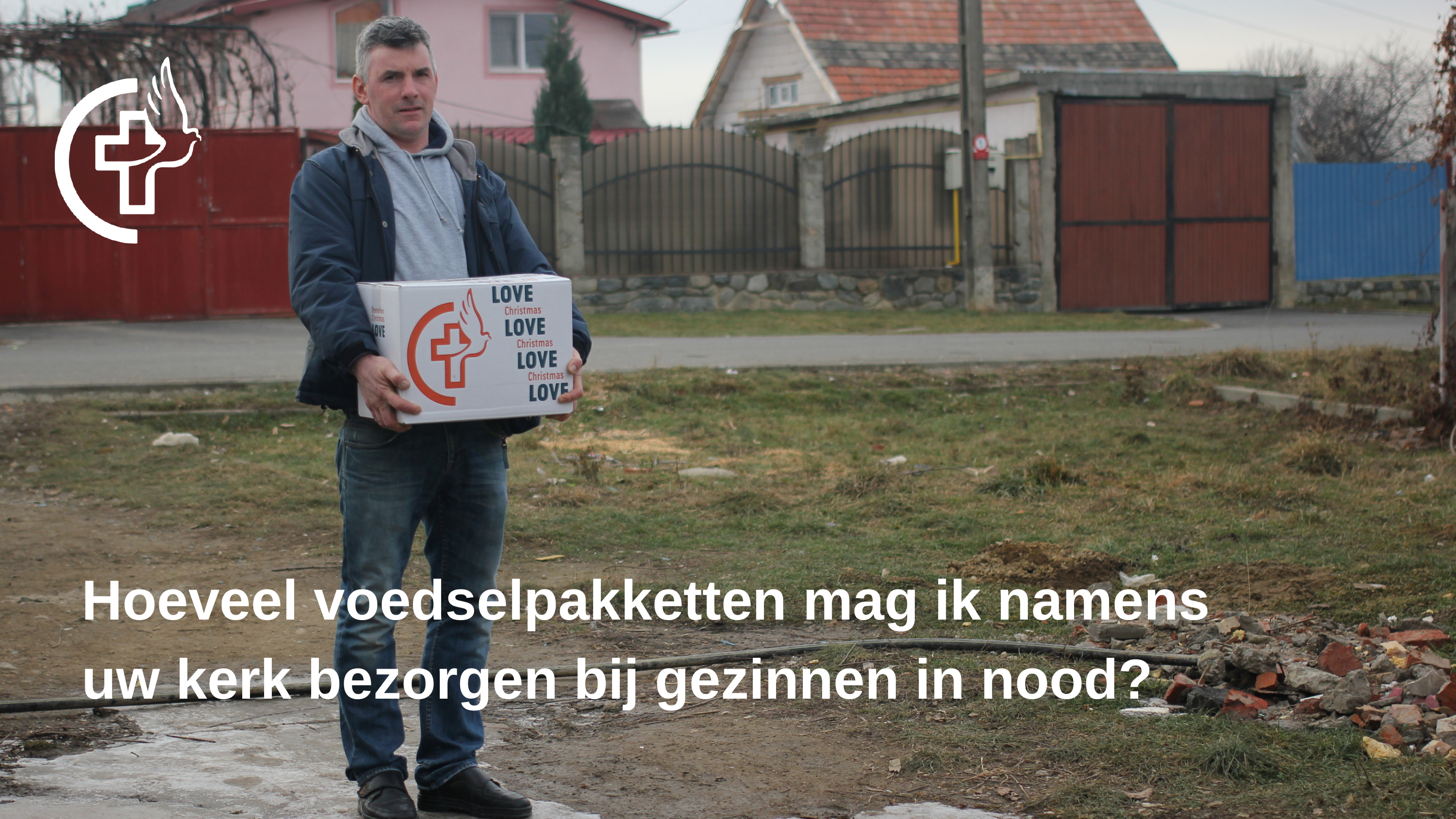

Hoeveel voedselpakketten mag ik namens
uw kerk bezorgen bij gezinnen in nood?